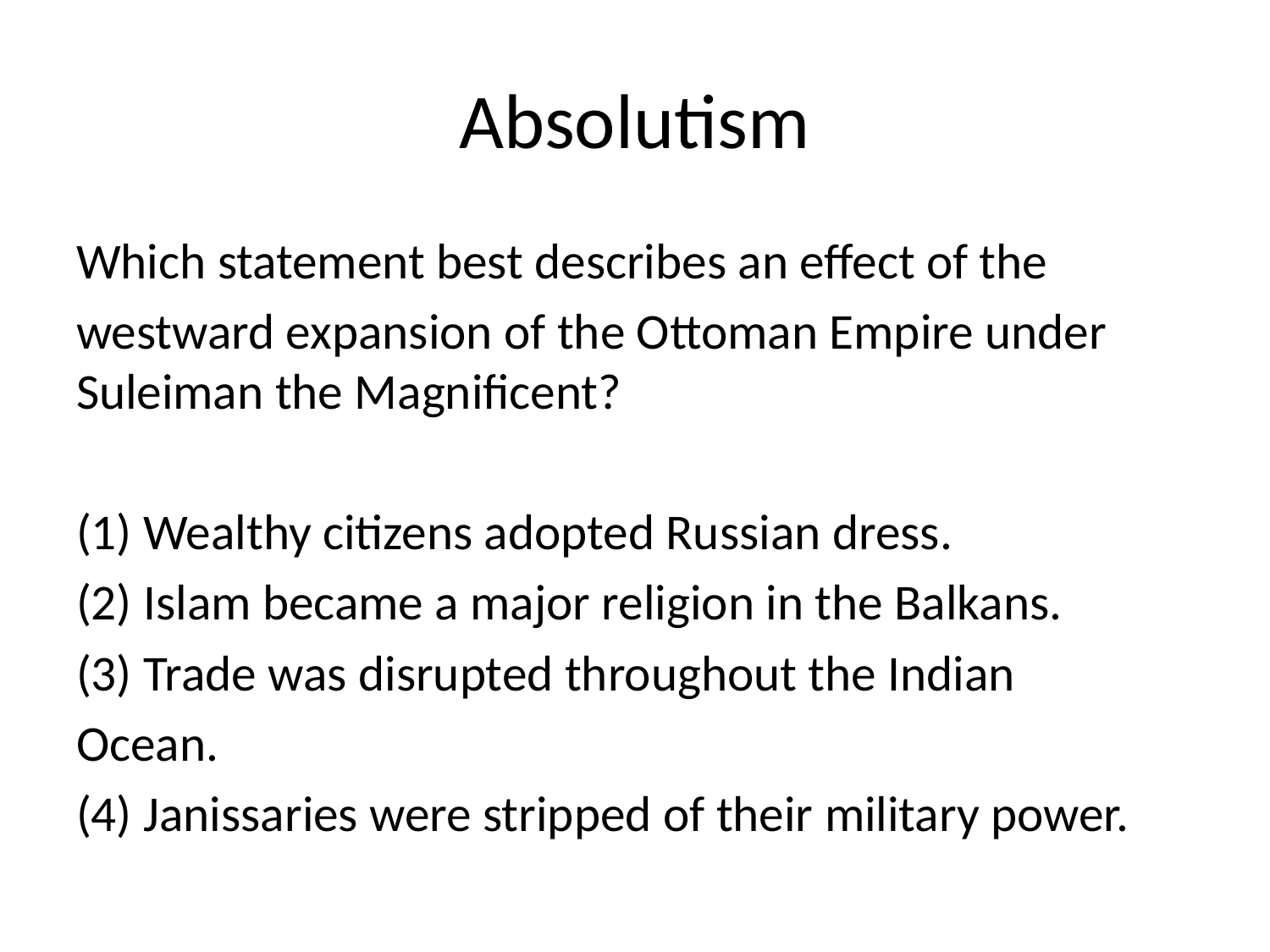

# Absolutism
Which statement best describes an effect of the
westward expansion of the Ottoman Empire under Suleiman the Magnificent?

(1) Wealthy citizens adopted Russian dress.
(2) Islam became a major religion in the Balkans.
(3) Trade was disrupted throughout the Indian
Ocean.
(4) Janissaries were stripped of their military power.